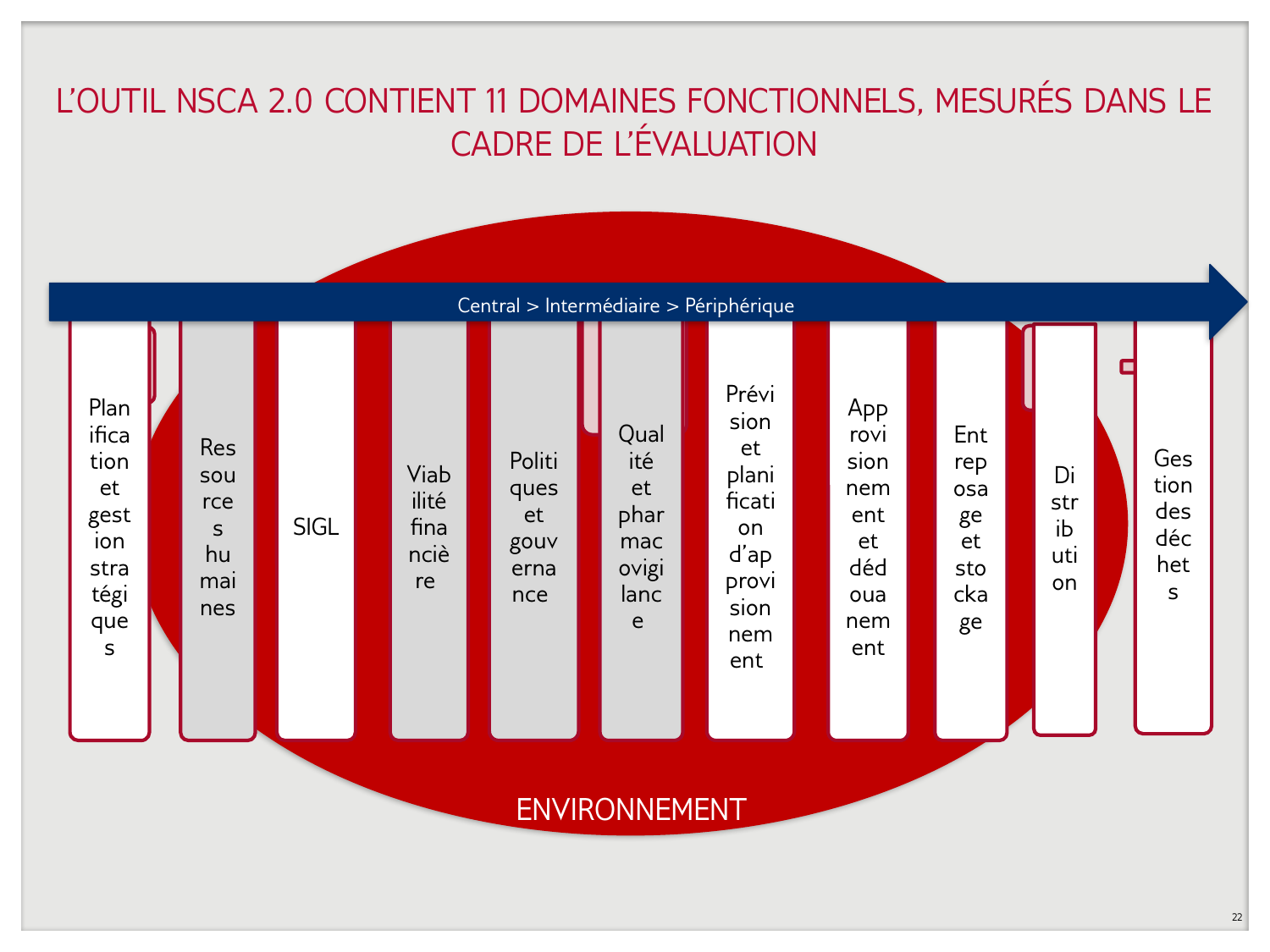

# L’OUTIL NSCA 2.0 CONTIENT 11 DOMAINES FONCTIONNELS, MESURÉS DANS LE CADRE DE L’ÉVALUATION

Central > Intermédiaire > Périphérique
Planification et gestion stratégiques
Ressources humaines
SIGL
Viabilité financière
Politiques et gouvernance
Qualité et pharmacovigilance
Prévision et planification d’approvisionnement
Approvisionnement et dédouanement
Entreposage et stockage
Distribution
Gestion des déchets
ENVIRONNEMENT
22